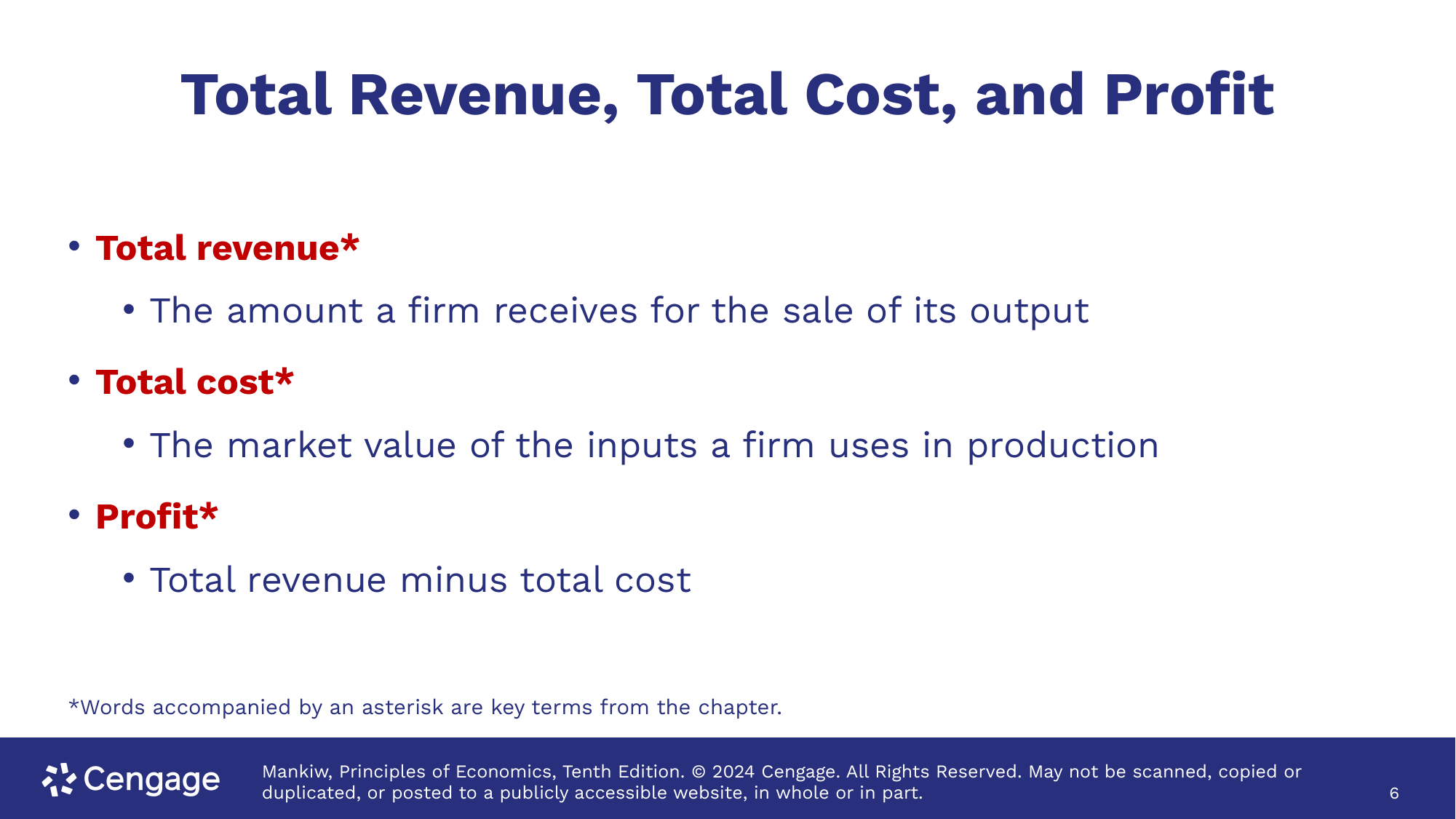

# Total Revenue, Total Cost, and Profit
Total revenue*
The amount a firm receives for the sale of its output
Total cost*
The market value of the inputs a firm uses in production
Profit*
Total revenue minus total cost
*Words accompanied by an asterisk are key terms from the chapter.